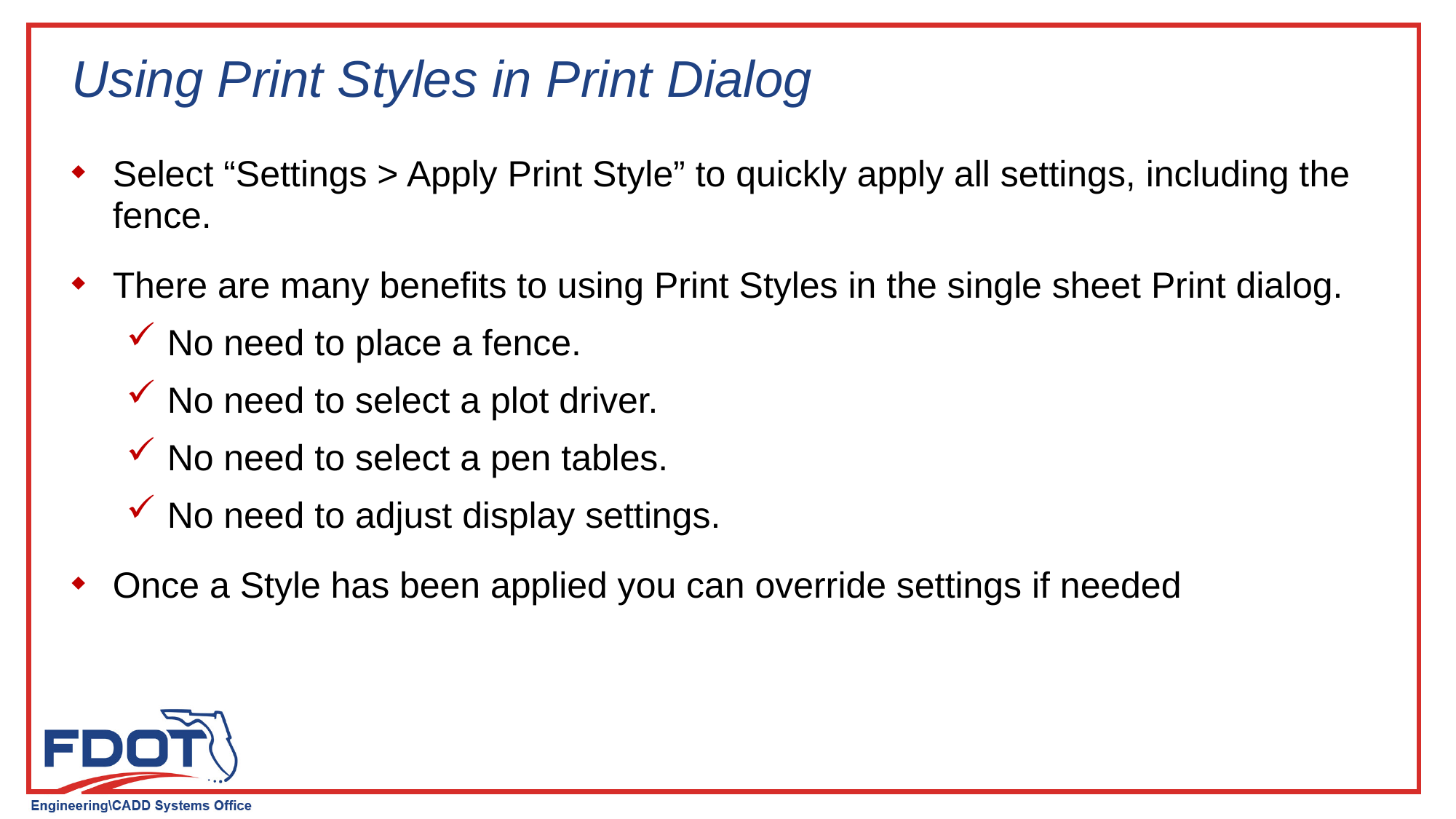

# Using Print Styles in Print Dialog
Select “Settings > Apply Print Style” to quickly apply all settings, including the fence.
There are many benefits to using Print Styles in the single sheet Print dialog.
No need to place a fence.
No need to select a plot driver.
No need to select a pen tables.
No need to adjust display settings.
Once a Style has been applied you can override settings if needed